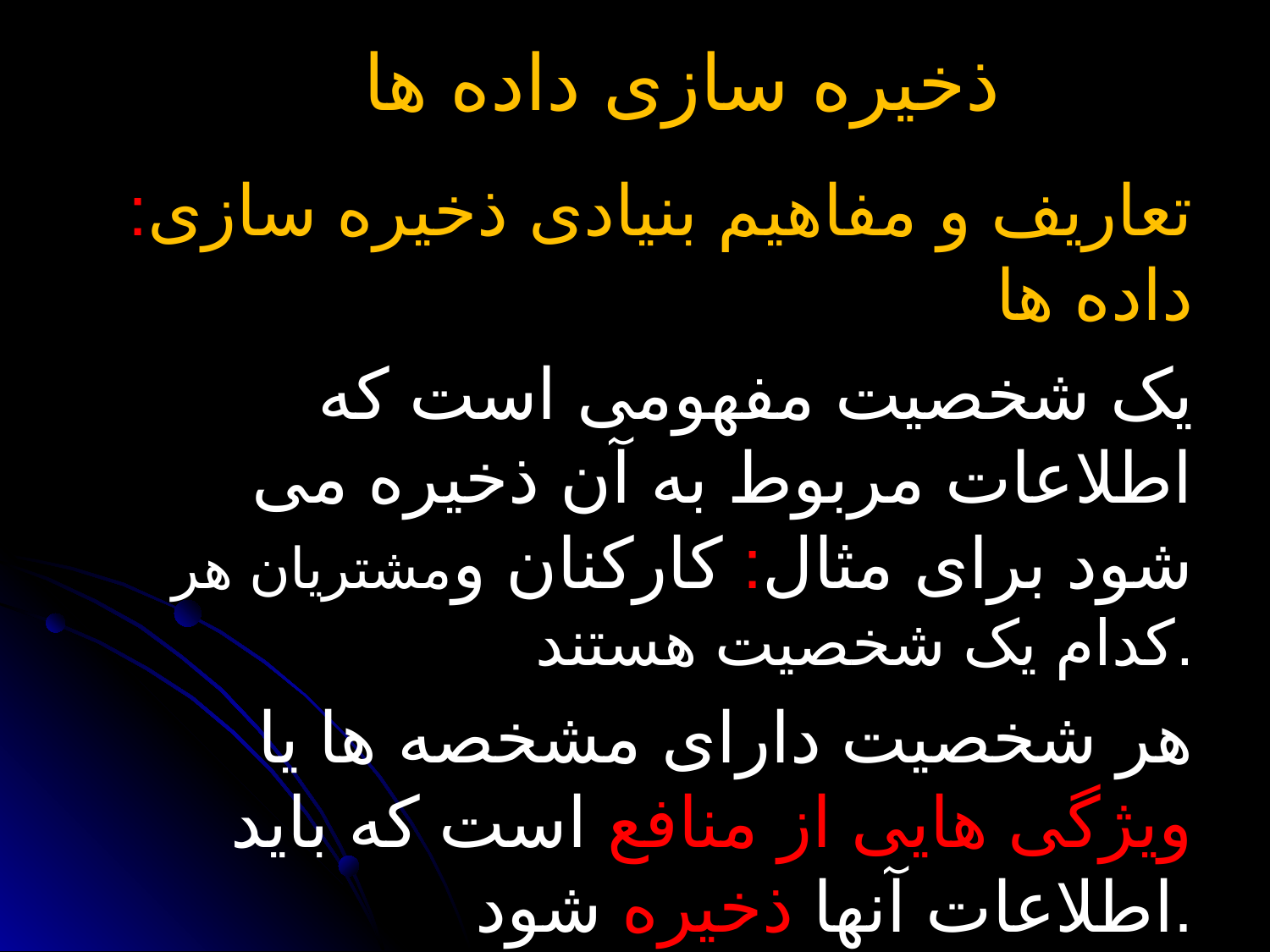

# ذخیره سازی داده ها
:تعاریف و مفاهیم بنیادی ذخیره سازی داده ها
یک شخصیت مفهومی است که اطلاعات مربوط به آن ذخیره می شود برای مثال: کارکنان ومشتریان هر کدام یک شخصیت هستند.
هر شخصیت دارای مشخصه ها یا ویژگی هایی از منافع است که باید اطلاعات آنها ذخیره شود.